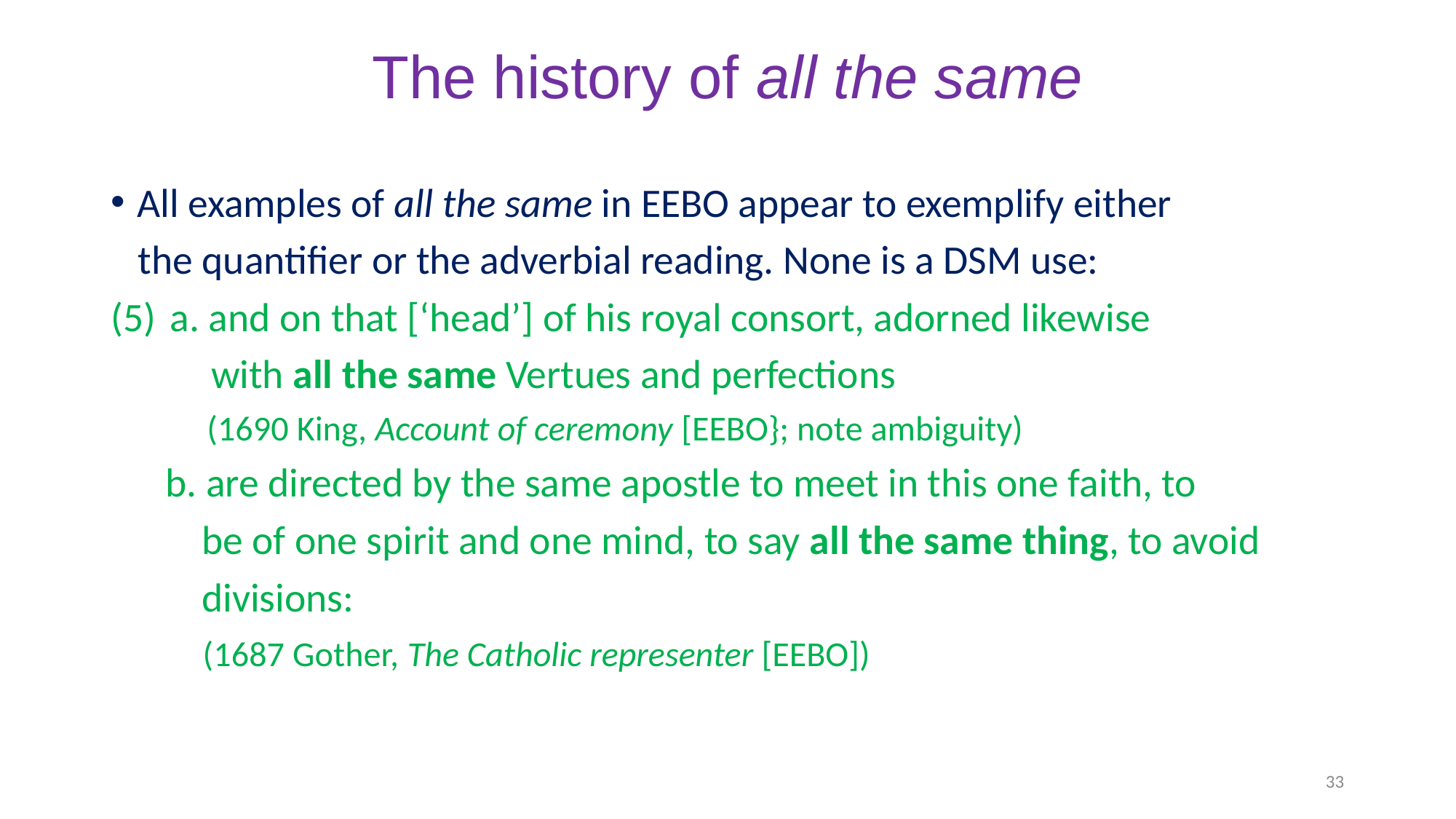

# The history of all the same
All examples of all the same in EEBO appear to exemplify either
   the quantifier or the adverbial reading. None is a DSM use:
a. and on that [‘head’] of his royal consort, adorned likewise
           with all the same Vertues and perfections
            (1690 King, Account of ceremony [EEBO}; note ambiguity)
      b. are directed by the same apostle to meet in this one faith, to
          be of one spirit and one mind, to say all the same thing, to avoid
          divisions:
           (1687 Gother, The Catholic representer [EEBO])

33